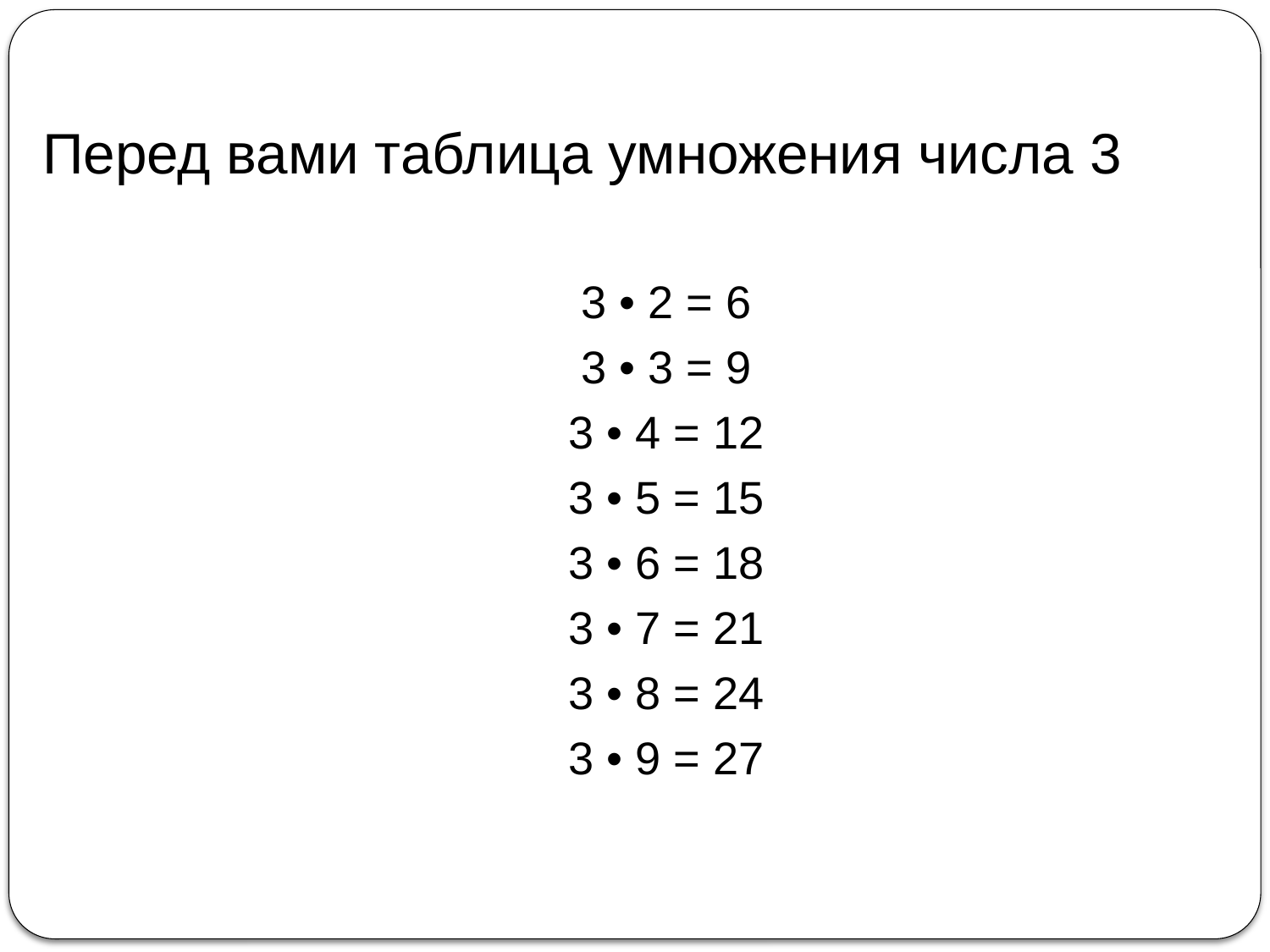

# Перед вами таблица умножения числа 3

3 • 2 = 6
3 • 3 = 9
3 • 4 = 12
3 • 5 = 15
3 • 6 = 18
3 • 7 = 21
3 • 8 = 24
3 • 9 = 27